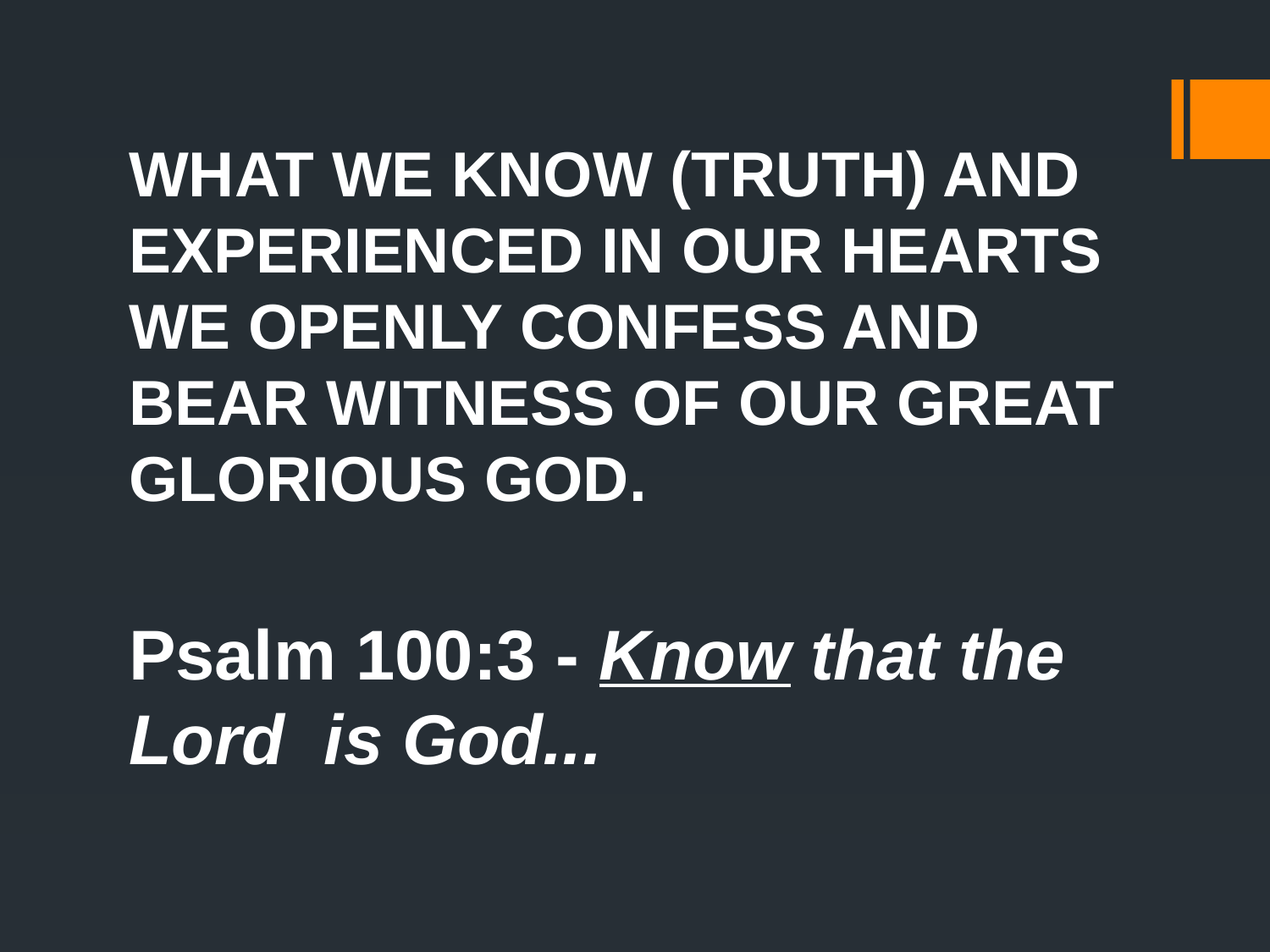

WHAT WE KNOW (TRUTH) AND EXPERIENCED IN OUR HEARTS WE OPENLY CONFESS AND BEAR WITNESS OF OUR GREAT GLORIOUS GOD.
Psalm 100:3 - Know that the Lord  is God...